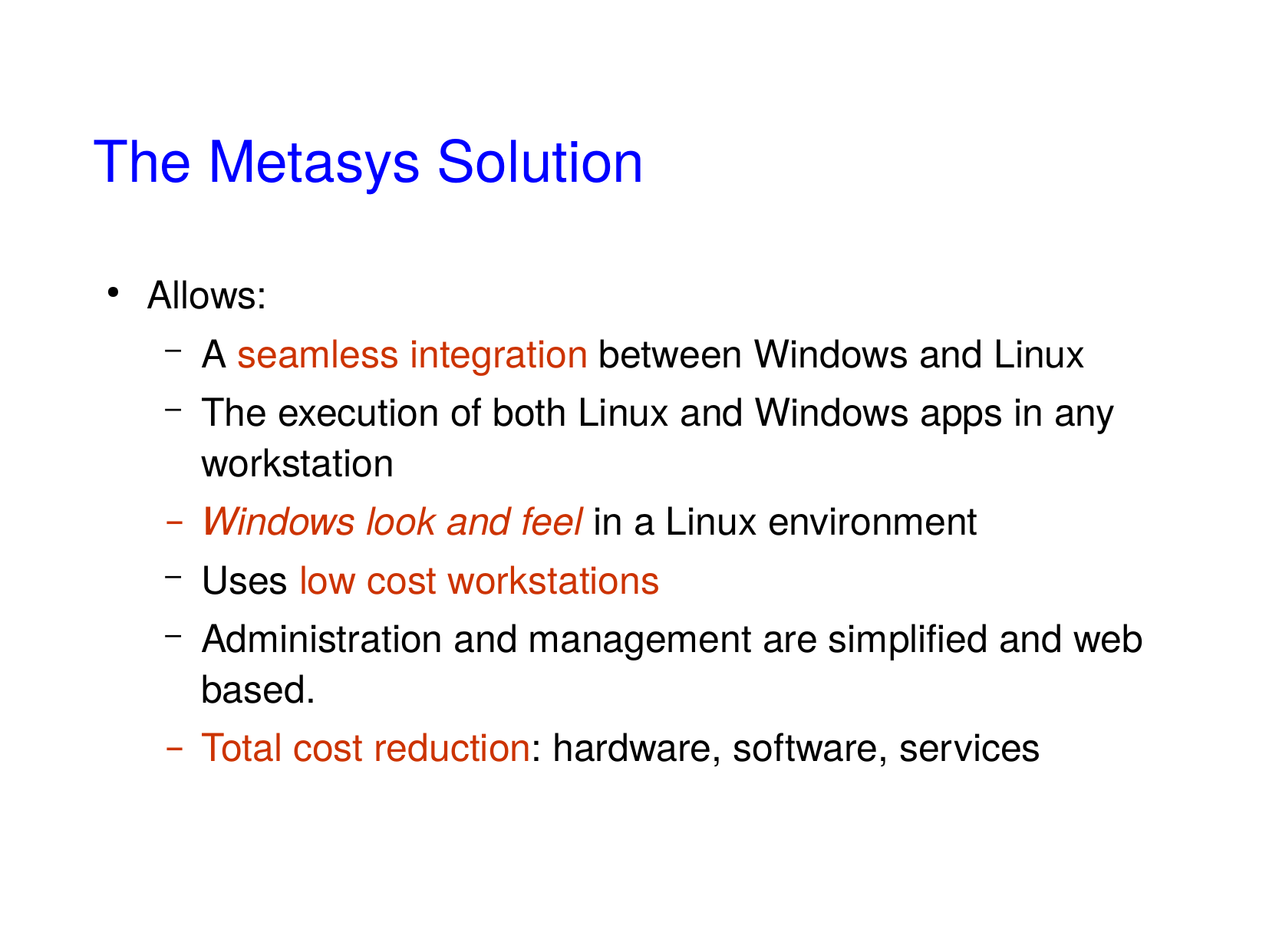

# The Metasys Solution
Allows:
A seamless integration between Windows and Linux
The execution of both Linux and Windows apps in any workstation
Windows look and feel in a Linux environment
Uses low cost workstations
Administration and management are simplified and web based.
Total cost reduction: hardware, software, services